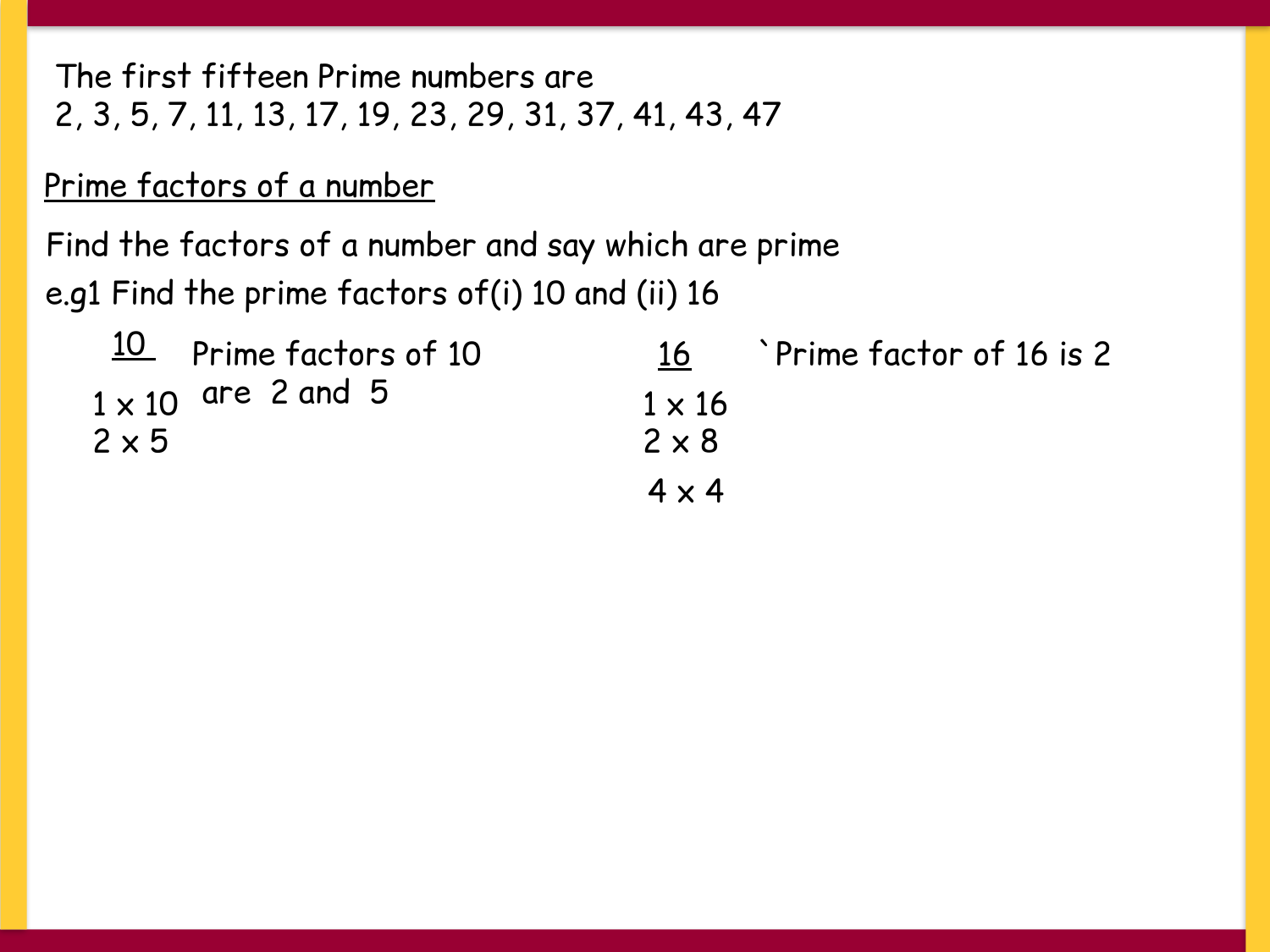

The first fifteen Prime numbers are
2, 3, 5, 7, 11, 13, 17, 19, 23, 29, 31, 37, 41, 43, 47
Prime factors of a number
Find the factors of a number and say which are prime
e.g1 Find the prime factors of(i) 10 and (ii) 16
10
Prime factors of 10
 are  2 and  5
16
`Prime factor of 16 is 2
1 x 10
1 x 16
2 x 5
2 x 8
4 x 4